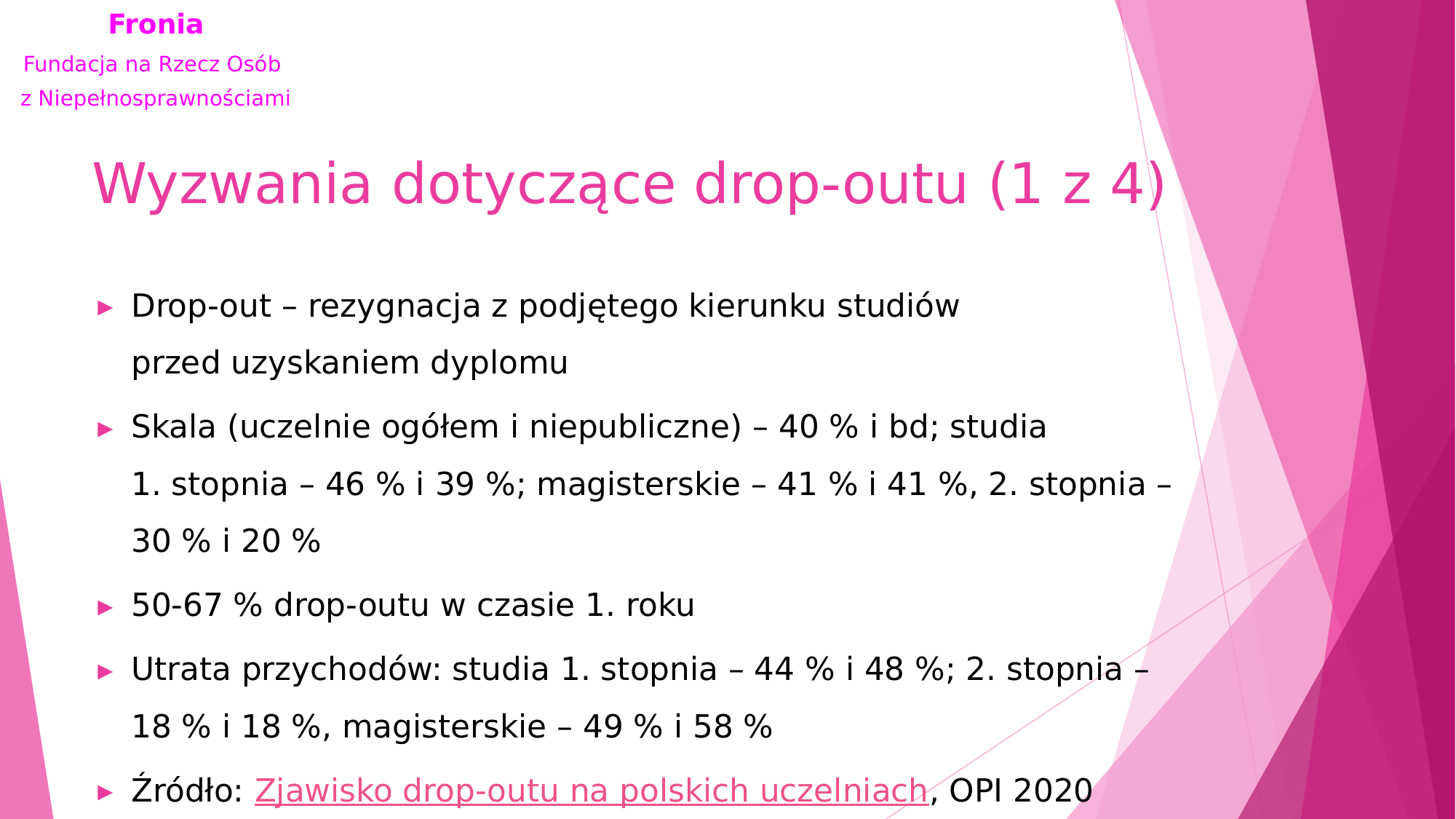

# Wyzwania dotyczące drop-outu (1 z 4)
Drop-out – rezygnacja z podjętego kierunku studiów przed uzyskaniem dyplomu
Skala (uczelnie ogółem i niepubliczne) – 40 % i bd; studia 1. stopnia – 46 % i 39 %; magisterskie – 41 % i 41 %, 2. stopnia – 30 % i 20 %
50-67 % drop-outu w czasie 1. roku
Utrata przychodów: studia 1. stopnia – 44 % i 48 %; 2. stopnia – 18 % i 18 %, magisterskie – 49 % i 58 %
Źródło: Zjawisko drop-outu na polskich uczelniach, OPI 2020